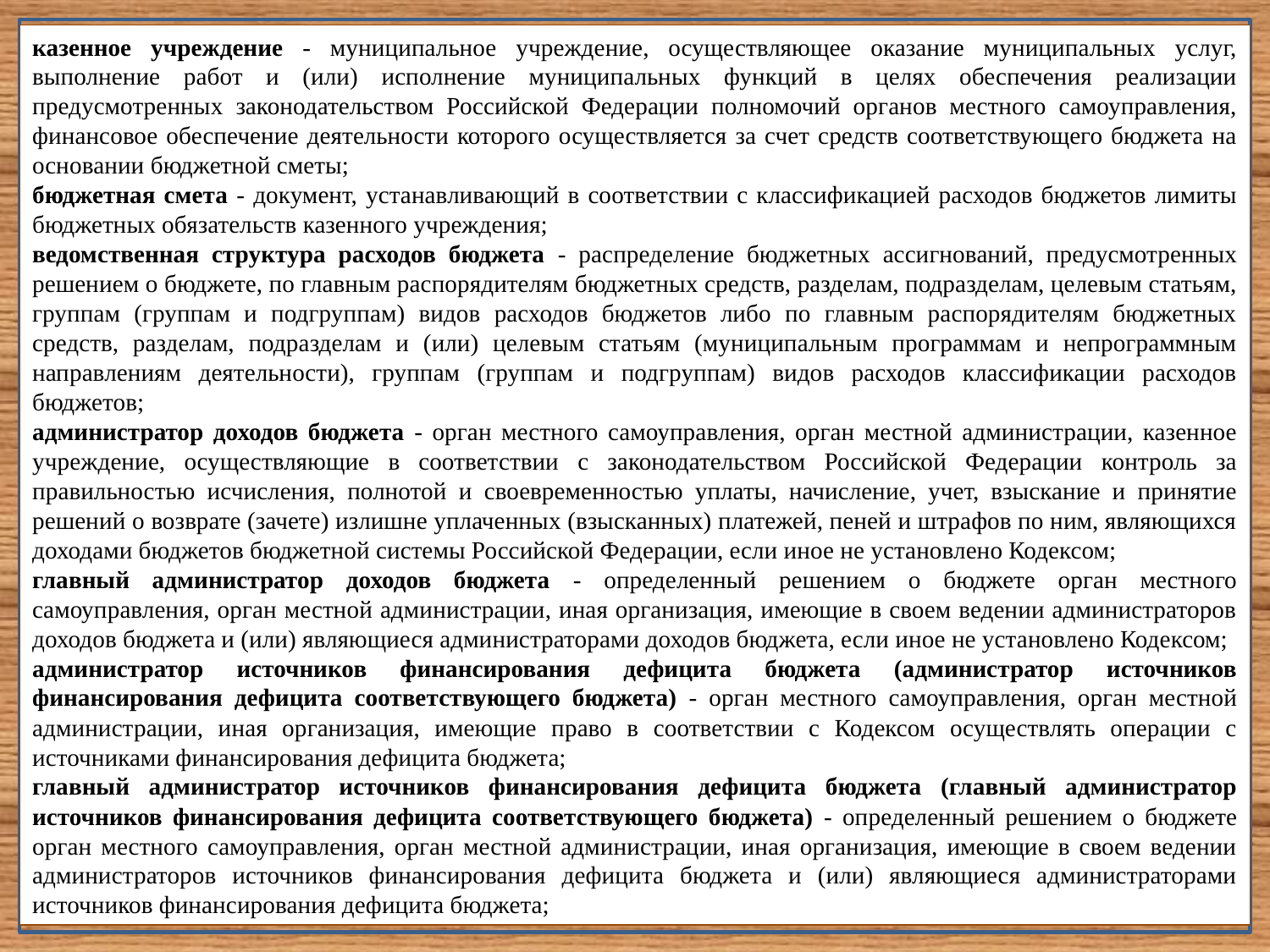

казенное учреждение - муниципальное учреждение, осуществляющее оказание муниципальных услуг, выполнение работ и (или) исполнение муниципальных функций в целях обеспечения реализации предусмотренных законодательством Российской Федерации полномочий органов местного самоуправления, финансовое обеспечение деятельности которого осуществляется за счет средств соответствующего бюджета на основании бюджетной сметы;
бюджетная смета - документ, устанавливающий в соответствии с классификацией расходов бюджетов лимиты бюджетных обязательств казенного учреждения;
ведомственная структура расходов бюджета - распределение бюджетных ассигнований, предусмотренных решением о бюджете, по главным распорядителям бюджетных средств, разделам, подразделам, целевым статьям, группам (группам и подгруппам) видов расходов бюджетов либо по главным распорядителям бюджетных средств, разделам, подразделам и (или) целевым статьям (муниципальным программам и непрограммным направлениям деятельности), группам (группам и подгруппам) видов расходов классификации расходов бюджетов;
администратор доходов бюджета - орган местного самоуправления, орган местной администрации, казенное учреждение, осуществляющие в соответствии с законодательством Российской Федерации контроль за правильностью исчисления, полнотой и своевременностью уплаты, начисление, учет, взыскание и принятие решений о возврате (зачете) излишне уплаченных (взысканных) платежей, пеней и штрафов по ним, являющихся доходами бюджетов бюджетной системы Российской Федерации, если иное не установлено Кодексом;
главный администратор доходов бюджета - определенный решением о бюджете орган местного самоуправления, орган местной администрации, иная организация, имеющие в своем ведении администраторов доходов бюджета и (или) являющиеся администраторами доходов бюджета, если иное не установлено Кодексом;
администратор источников финансирования дефицита бюджета (администратор источников финансирования дефицита соответствующего бюджета) - орган местного самоуправления, орган местной администрации, иная организация, имеющие право в соответствии с Кодексом осуществлять операции с источниками финансирования дефицита бюджета;
главный администратор источников финансирования дефицита бюджета (главный администратор источников финансирования дефицита соответствующего бюджета) - определенный решением о бюджете орган местного самоуправления, орган местной администрации, иная организация, имеющие в своем ведении администраторов источников финансирования дефицита бюджета и (или) являющиеся администраторами источников финансирования дефицита бюджета;